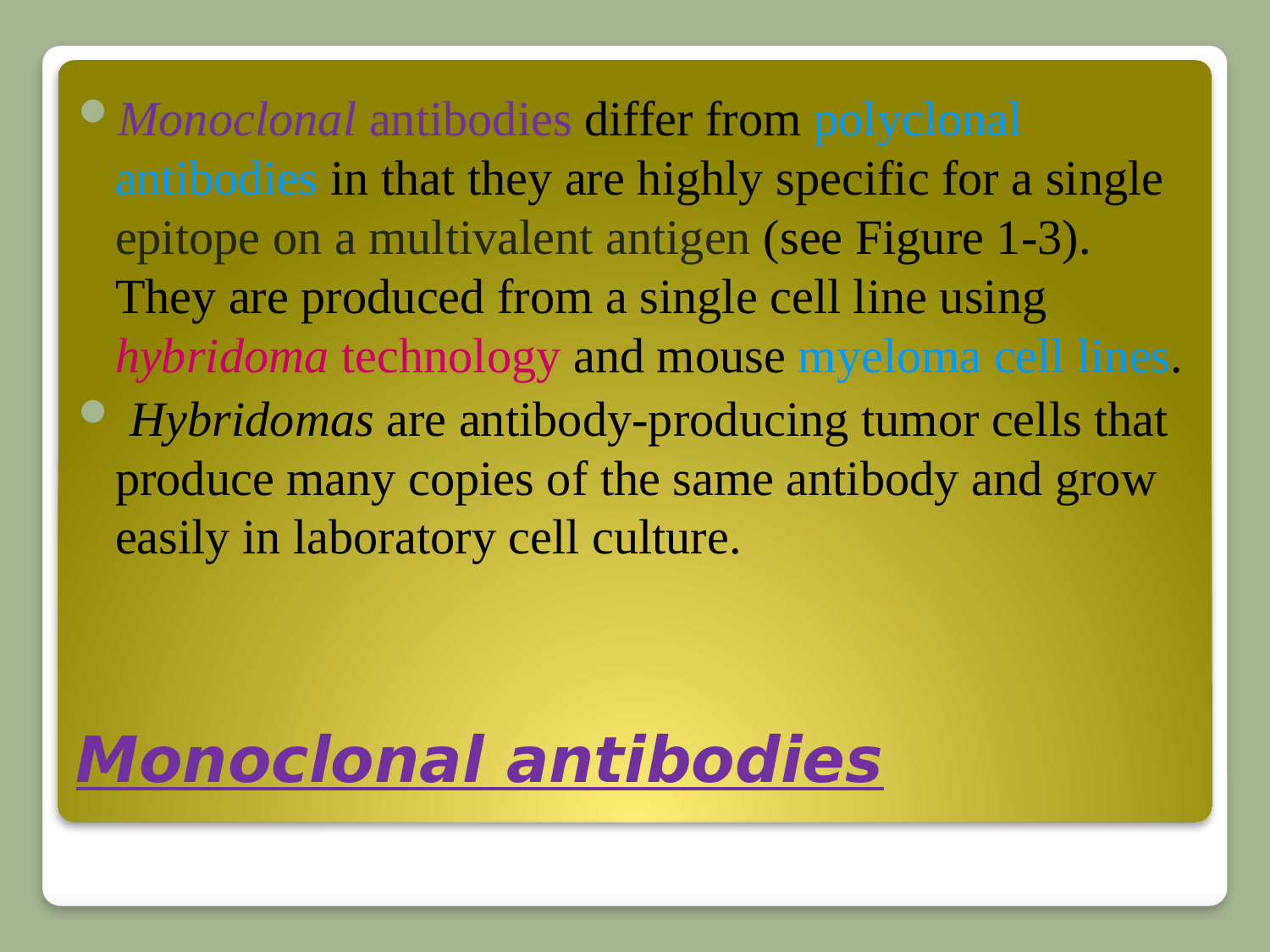

Monoclonal antibodies differ from polyclonal antibodies in that they are highly specific for a single epitope on a multivalent antigen (see Figure 1-3). They are produced from a single cell line using hybridoma technology and mouse myeloma cell lines.
 Hybridomas are antibody-producing tumor cells that produce many copies of the same antibody and grow easily in laboratory cell culture.

# Monoclonal antibodies